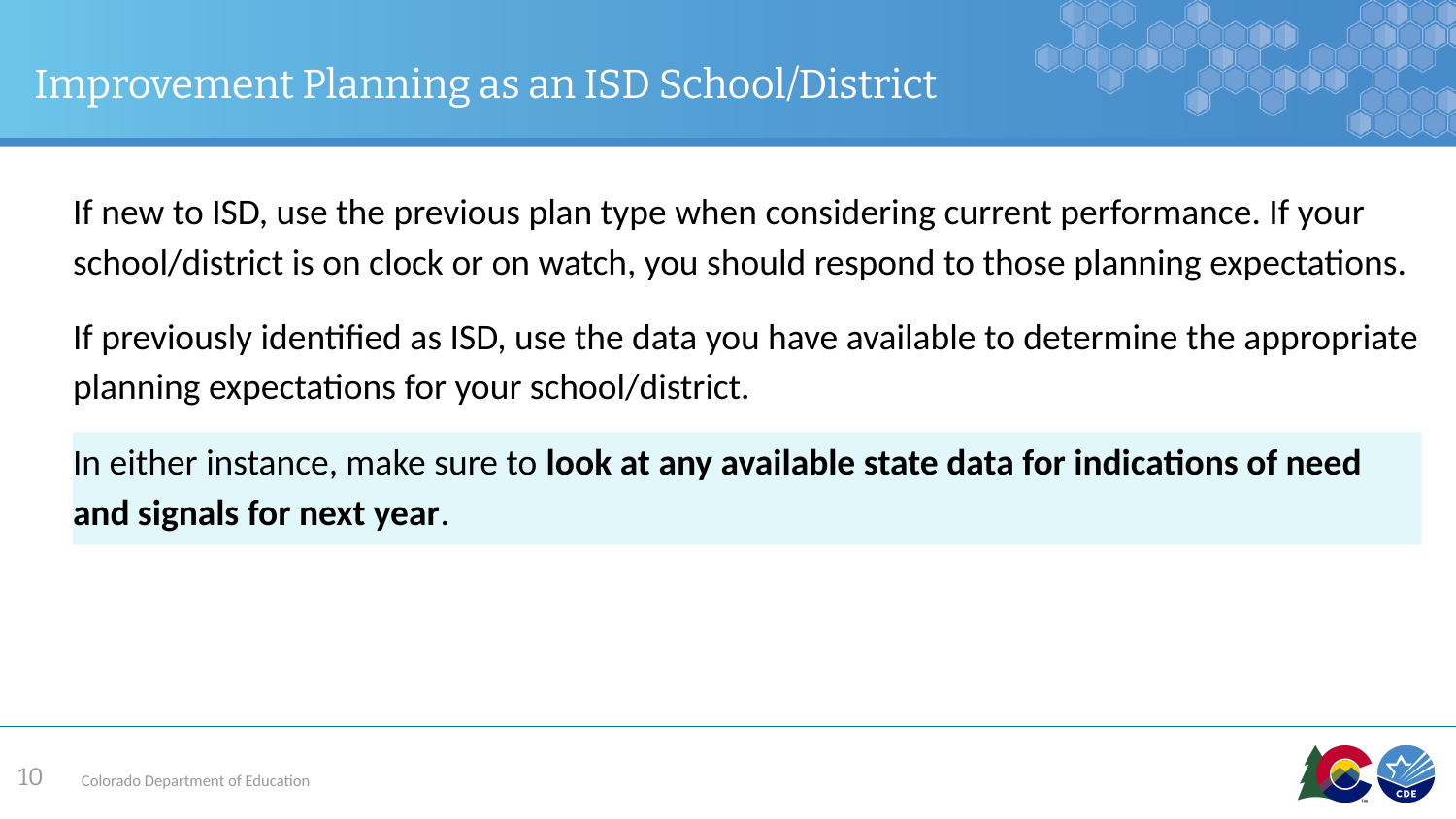

# Improvement Planning as an ISD School/District
If new to ISD, use the previous plan type when considering current performance. If your school/district is on clock or on watch, you should respond to those planning expectations.
If previously identified as ISD, use the data you have available to determine the appropriate planning expectations for your school/district.

In either instance, make sure to look at any available state data for indications of need and signals for next year.
10